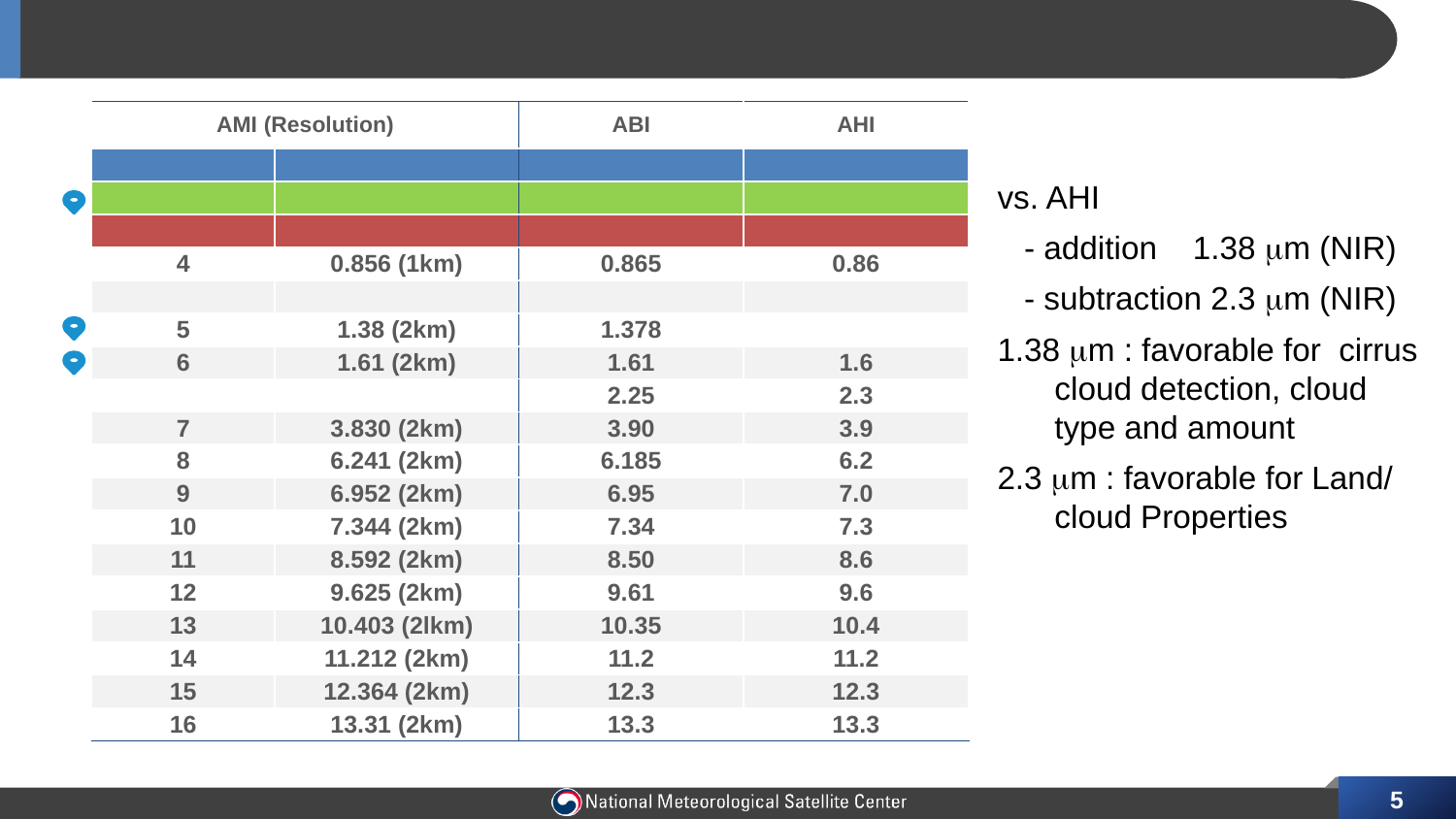

# GK-2A AMI
| AMI (Resolution) |  | ABI | AHI |
| --- | --- | --- | --- |
| 1 blue | 0.47 (1km) | 0.47 | 0.46 |
| 2 green | 0.511 (1km) |  | 0.51 |
| 3 red | 0.64 (0.5km) | 0.64 | 0.64 |
| 4 | 0.856 (1km) | 0.865 | 0.86 |
|  |  |  |  |
| 5 | 1.38 (2km) | 1.378 |  |
| 6 | 1.61 (2km) | 1.61 | 1.6 |
|  |  | 2.25 | 2.3 |
| 7 | 3.830 (2km) | 3.90 | 3.9 |
| 8 | 6.241 (2km) | 6.185 | 6.2 |
| 9 | 6.952 (2km) | 6.95 | 7.0 |
| 10 | 7.344 (2km) | 7.34 | 7.3 |
| 11 | 8.592 (2km) | 8.50 | 8.6 |
| 12 | 9.625 (2km) | 9.61 | 9.6 |
| 13 | 10.403 (2lkm) | 10.35 | 10.4 |
| 14 | 11.212 (2km) | 11.2 | 11.2 |
| 15 | 12.364 (2km) | 12.3 | 12.3 |
| 16 | 13.31 (2km) | 13.3 | 13.3 |
vs. AHI
   - addition    1.38 μm (NIR)
   - subtraction 2.3 μm (NIR)
1.38 μm : favorable for  cirrus cloud detection, cloud type and amount
2.3 μm : favorable for Land/cloud Properties

5